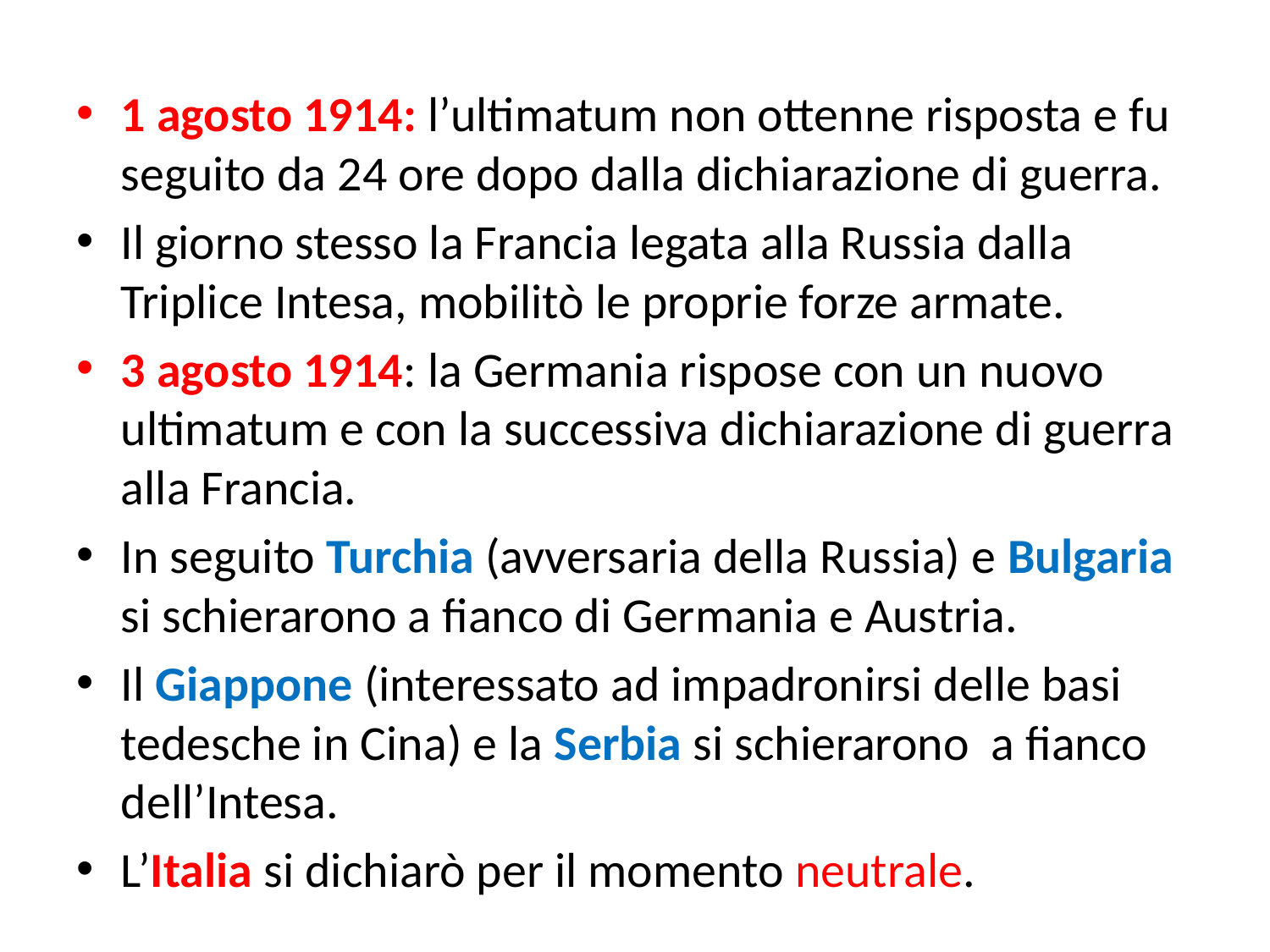

1 agosto 1914: l’ultimatum non ottenne risposta e fu seguito da 24 ore dopo dalla dichiarazione di guerra.
Il giorno stesso la Francia legata alla Russia dalla Triplice Intesa, mobilitò le proprie forze armate.
3 agosto 1914: la Germania rispose con un nuovo ultimatum e con la successiva dichiarazione di guerra alla Francia.
In seguito Turchia (avversaria della Russia) e Bulgaria si schierarono a fianco di Germania e Austria.
Il Giappone (interessato ad impadronirsi delle basi tedesche in Cina) e la Serbia si schierarono  a fianco dell’Intesa.
L’Italia si dichiarò per il momento neutrale.